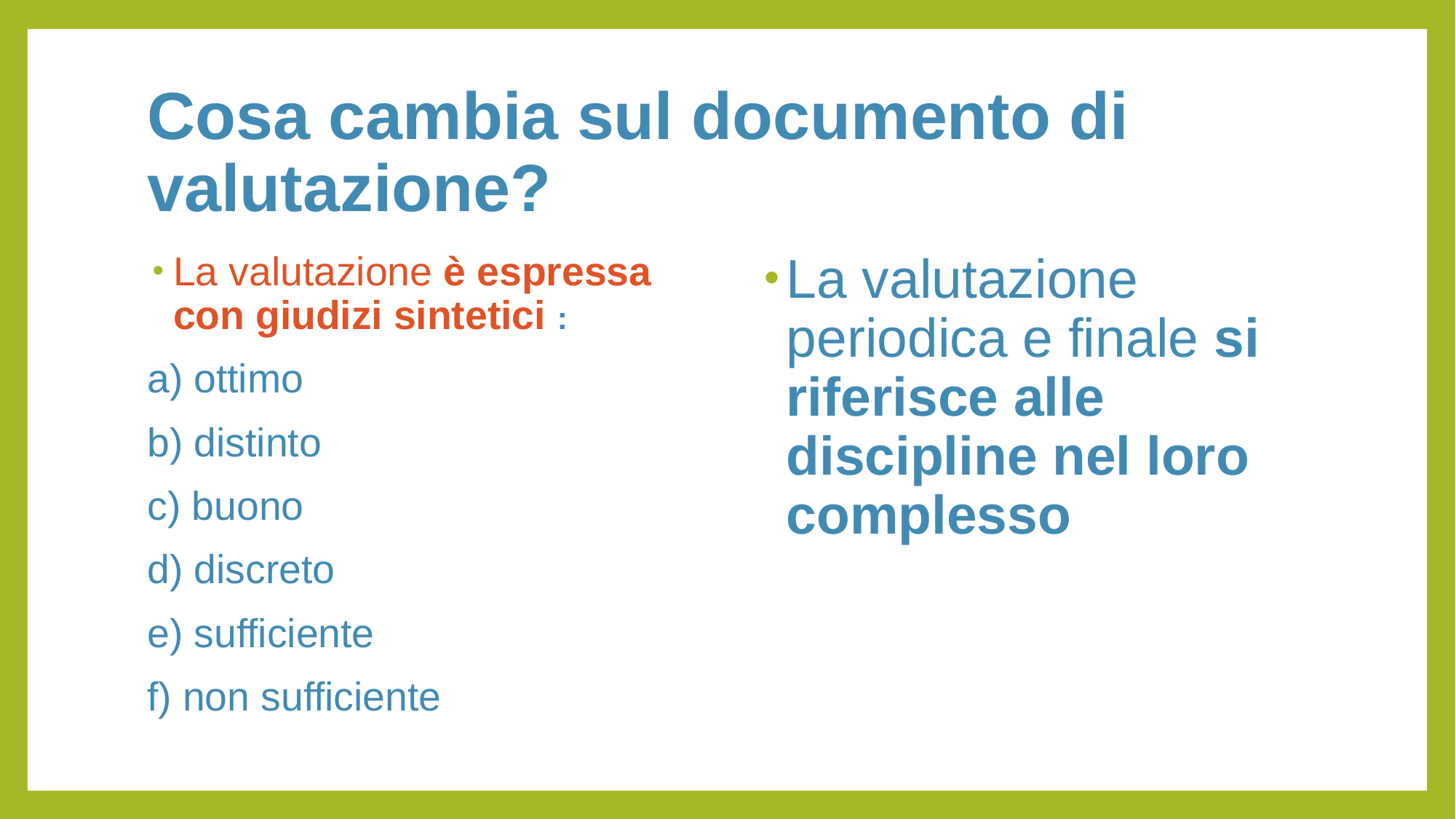

# Cosa cambia sul documento di valutazione?
La valutazione è espressa con giudizi sintetici :
a) ottimo
b) distinto
c) buono
d) discreto
e) sufficiente
f) non sufficiente
La valutazione periodica e finale si riferisce alle discipline nel loro complesso